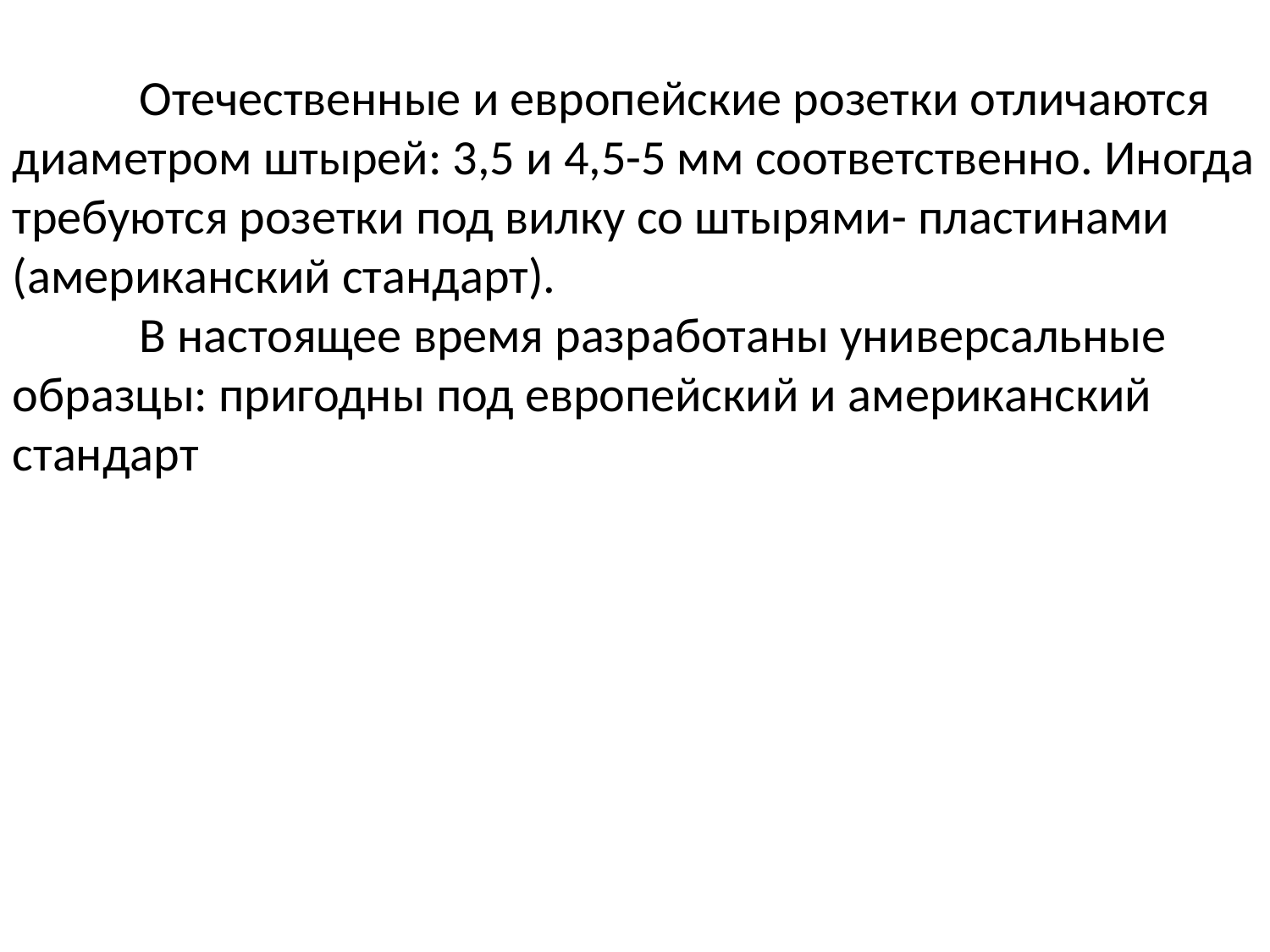

Отечественные и европейские розетки отличаются диаметром штырей: 3,5 и 4,5-5 мм соответственно. Иногда требуются розетки под вилку со штырями- пластинами (американский стандарт).
	В настоящее время разработаны универсальные образцы: пригодны под европейский и американский стандарт